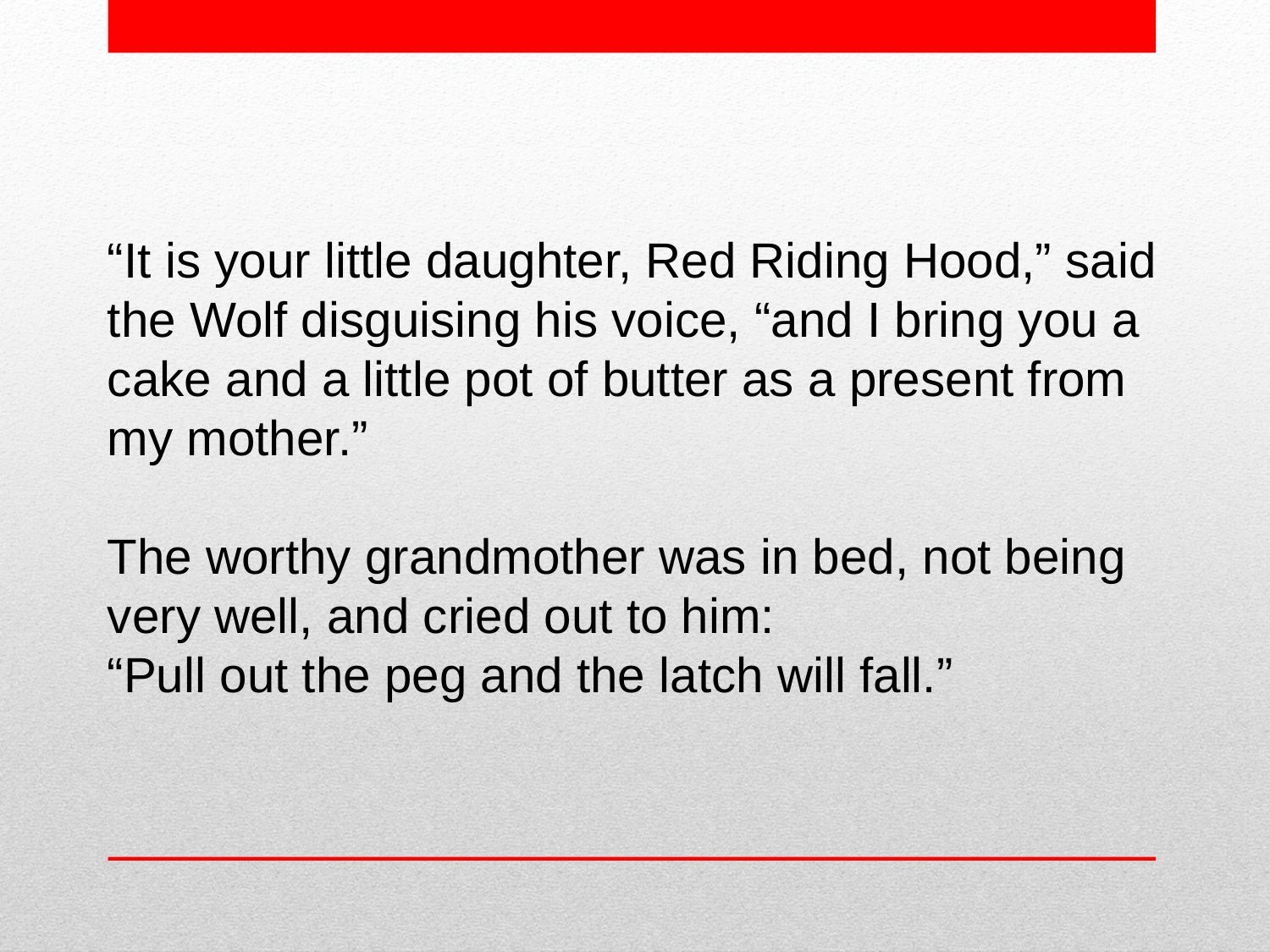

“It is your little daughter, Red Riding Hood,” said the Wolf disguising his voice, “and I bring you a cake and a little pot of butter as a present from my mother.”
The worthy grandmother was in bed, not being very well, and cried out to him:
“Pull out the peg and the latch will fall.”